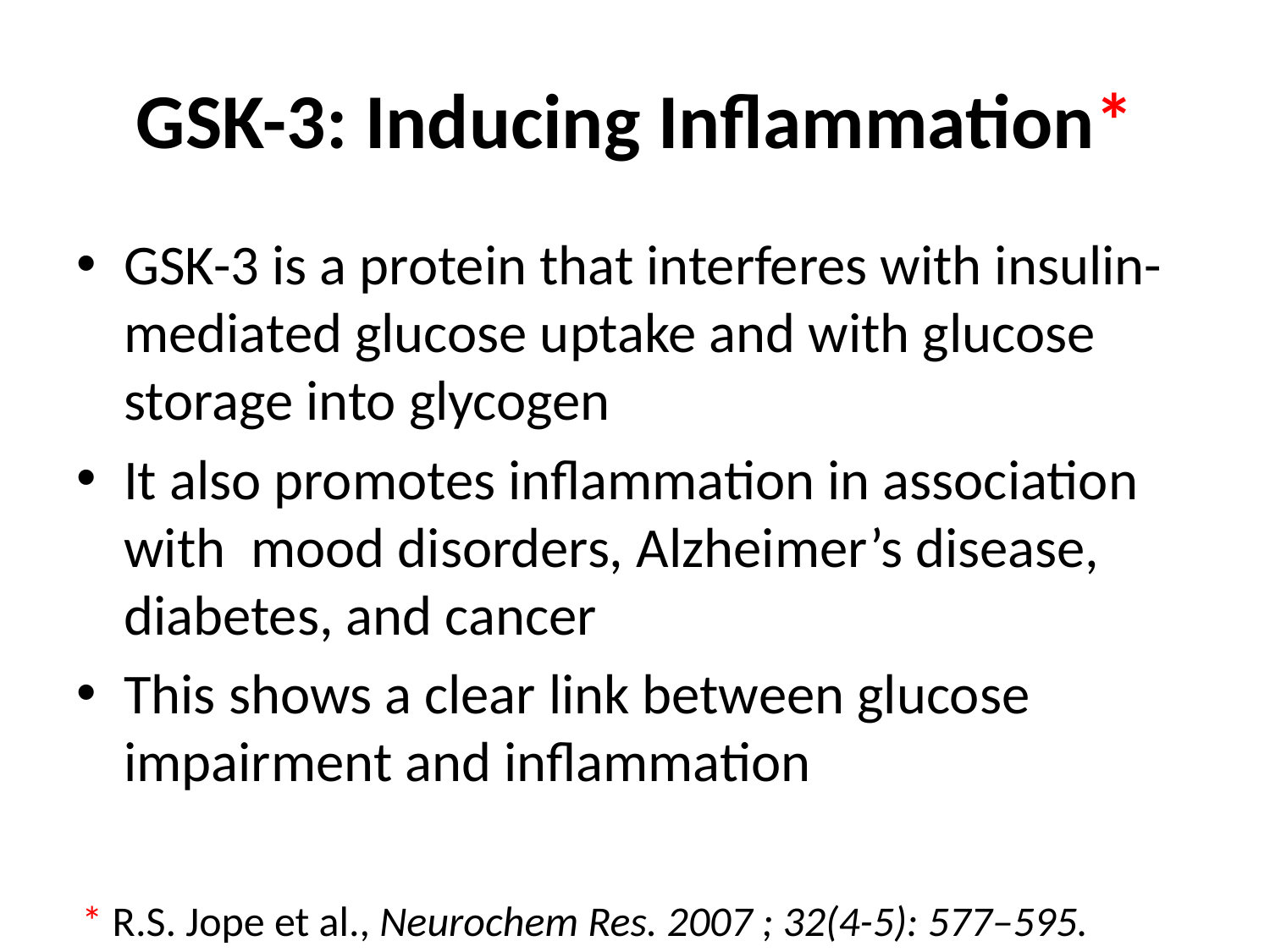

# GSK-3: Inducing Inflammation*
GSK-3 is a protein that interferes with insulin-mediated glucose uptake and with glucose storage into glycogen
It also promotes inflammation in association with  mood disorders, Alzheimer’s disease, diabetes, and cancer
This shows a clear link between glucose impairment and inflammation
* R.S. Jope et al., Neurochem Res. 2007 ; 32(4-5): 577–595.